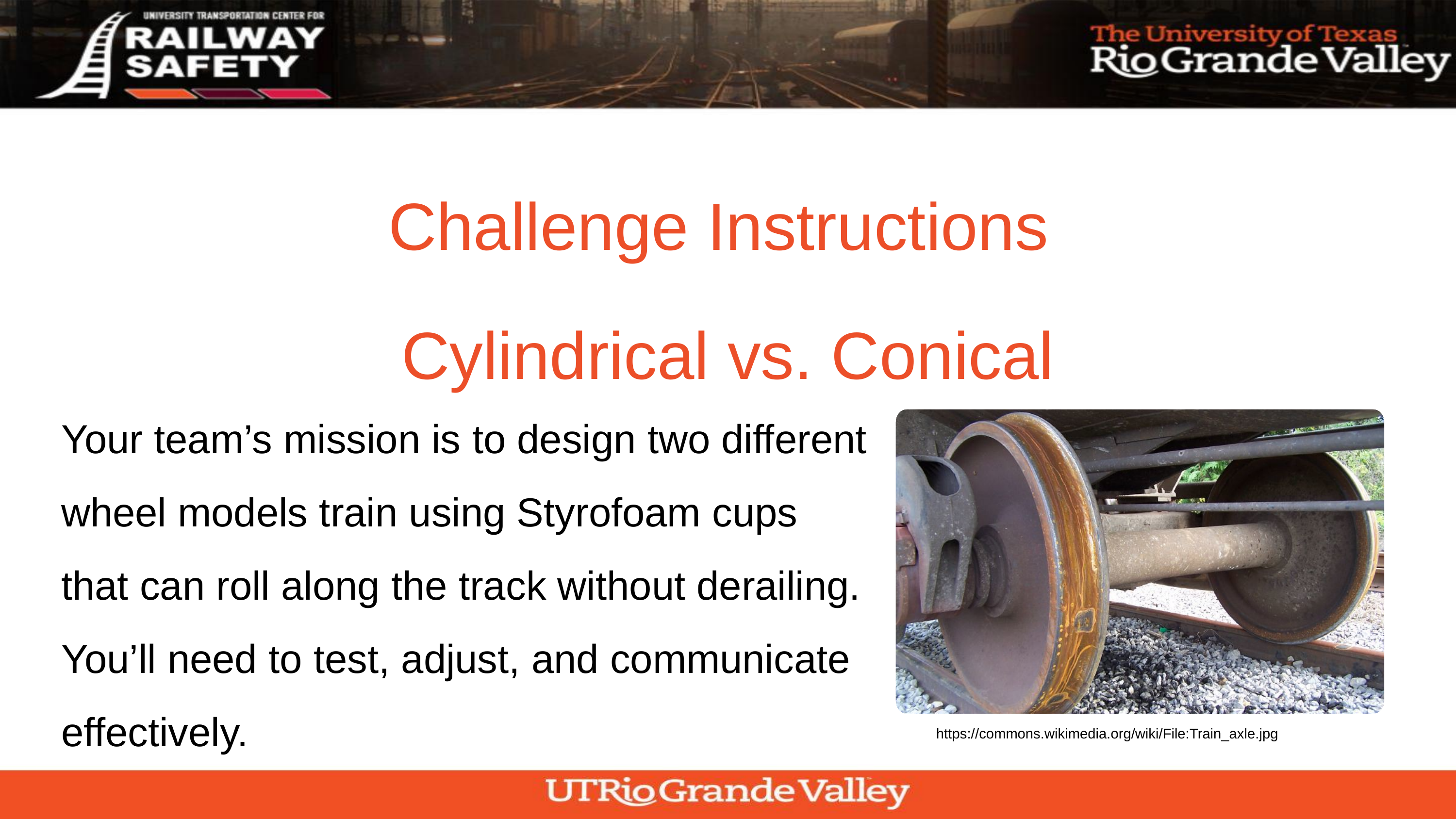

Challenge Instructions
Cylindrical vs. Conical
Your team’s mission is to design two different wheel models train using Styrofoam cups that can roll along the track without derailing. You’ll need to test, adjust, and communicate effectively.

https://commons.wikimedia.org/wiki/File:Train_axle.jpg